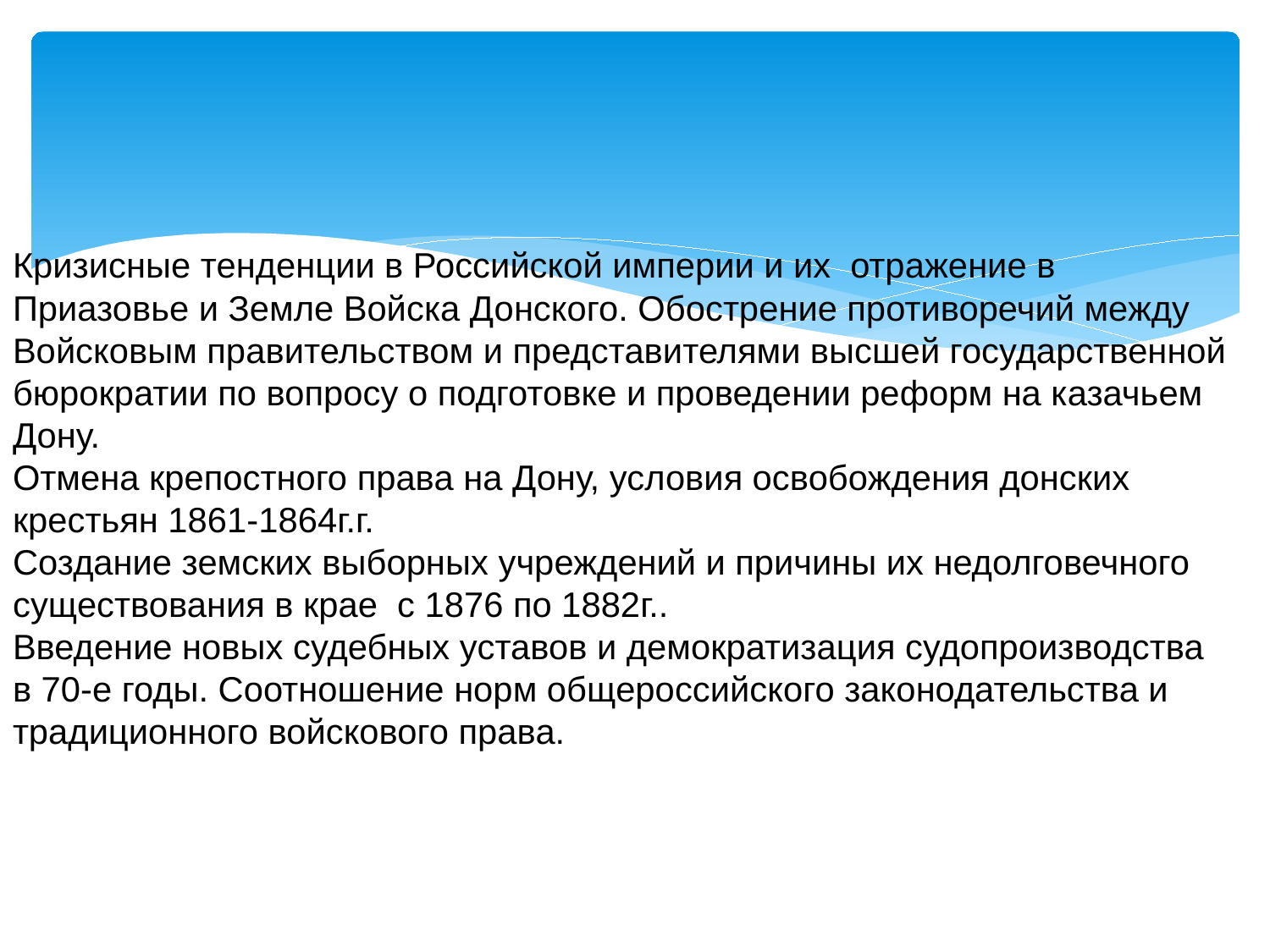

Кризисные тенденции в Российской империи и их  отражение в Приазовье и Земле Войска Донского. Обострение противоречий между Войсковым правительством и представителями высшей государственной бюрократии по вопросу о подготовке и проведении реформ на казачьем Дону.
Отмена крепостного права на Дону, условия освобождения донских крестьян 1861-1864г.г.
Создание земских выборных учреждений и причины их недолговечного существования в крае  с 1876 по 1882г..
Введение новых судебных уставов и демократизация судопроизводства в 70-е годы. Соотношение норм общероссийского законодательства и традиционного войскового права.